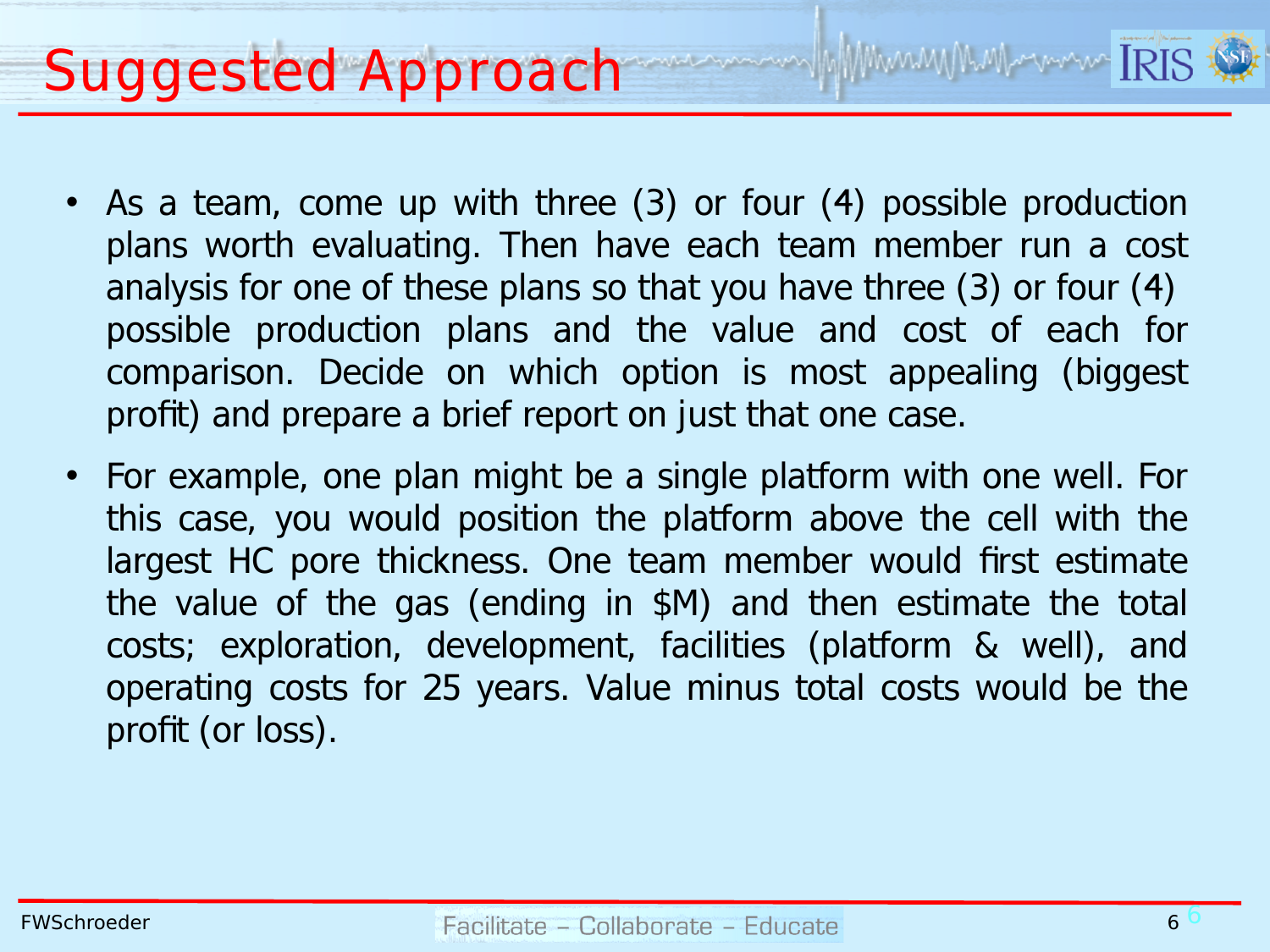

# Suggested Approach
As a team, come up with three (3) or four (4) possible production plans worth evaluating. Then have each team member run a cost analysis for one of these plans so that you have three (3) or four (4)  possible production plans and the value and cost of each for comparison. Decide on which option is most appealing (biggest profit) and prepare a brief report on just that one case.
For example, one plan might be a single platform with one well. For this case, you would position the platform above the cell with the largest HC pore thickness. One team member would first estimate the value of the gas (ending in $M) and then estimate the total costs; exploration, development, facilities (platform & well), and operating costs for 25 years. Value minus total costs would be the profit (or loss).
6